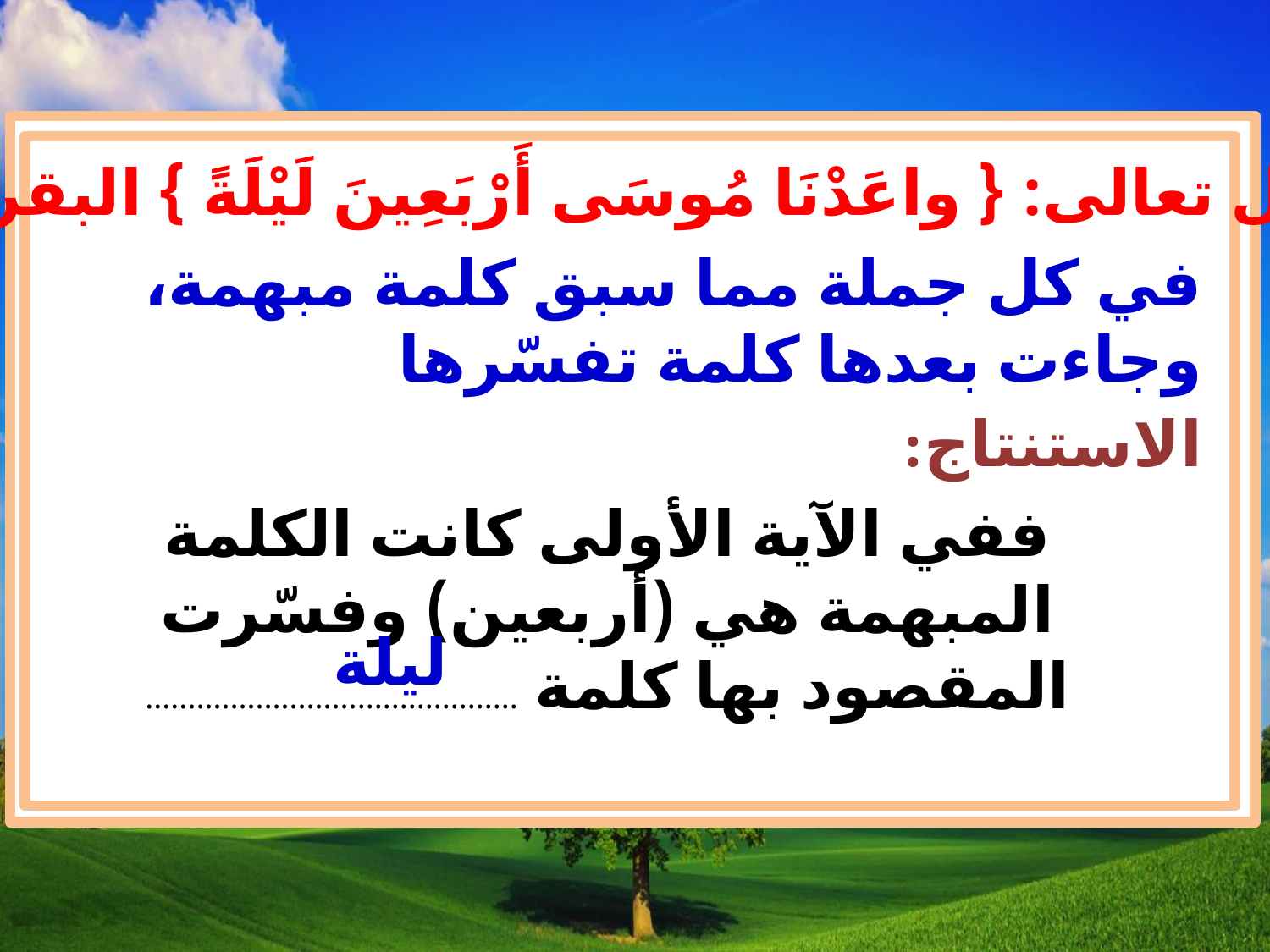

أ- قال تعالى: { واعَدْنَا مُوسَى أَرْبَعِينَ لَيْلَةً } البقرة 51
في كل جملة مما سبق كلمة مبهمة، وجاءت بعدها كلمة تفسّرها
الاستنتاج:
ففي الآية الأولى كانت الكلمة المبهمة هي (أربعين) وفسّرت المقصود بها كلمة ............................................
ليلة